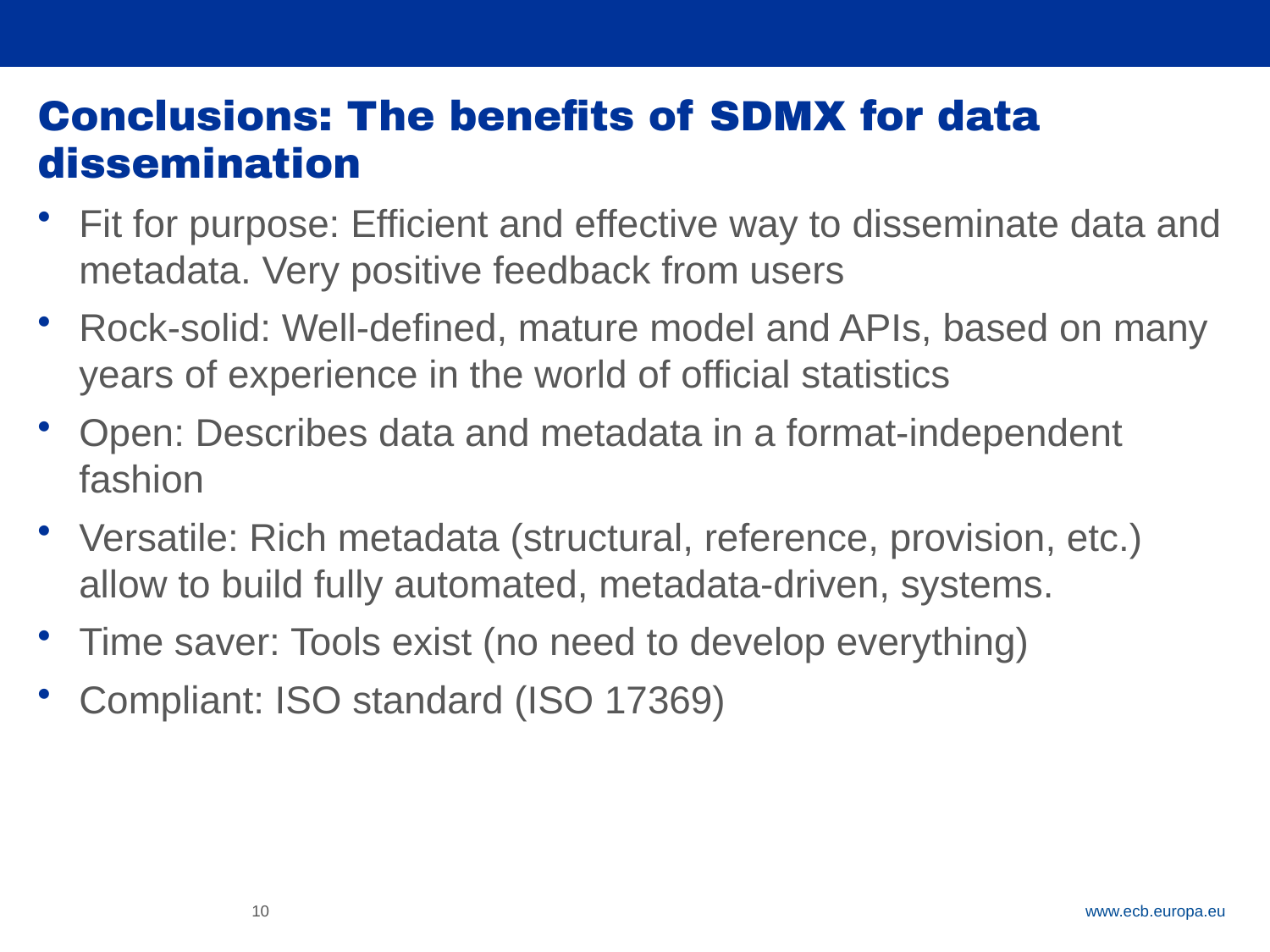

# Conclusions: The benefits of SDMX for data dissemination
Fit for purpose: Efficient and effective way to disseminate data and metadata. Very positive feedback from users
Rock-solid: Well-defined, mature model and APIs, based on many years of experience in the world of official statistics
Open: Describes data and metadata in a format-independent fashion
Versatile: Rich metadata (structural, reference, provision, etc.) allow to build fully automated, metadata-driven, systems.
Time saver: Tools exist (no need to develop everything)
Compliant: ISO standard (ISO 17369)

10